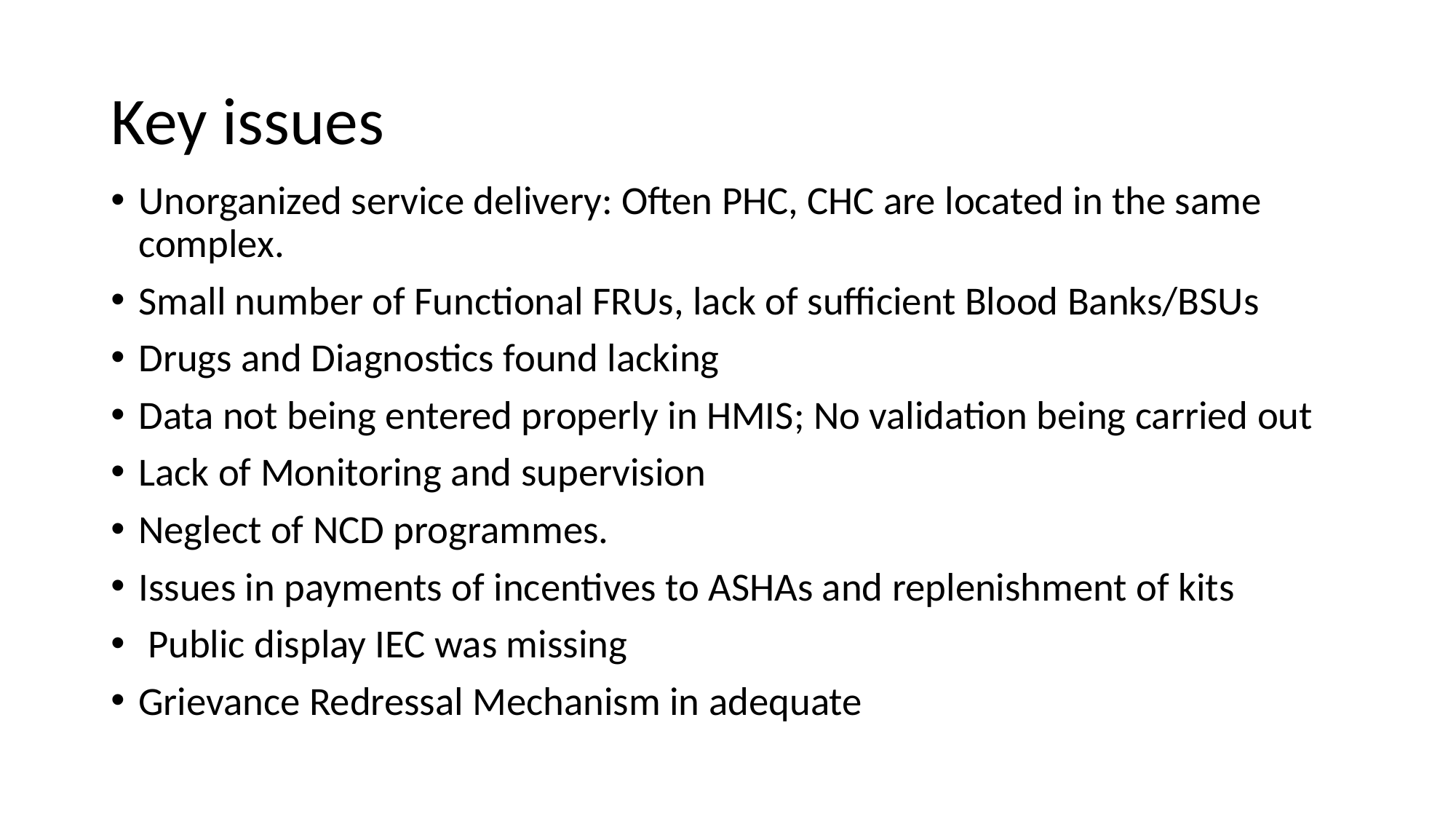

# Key issues
Unorganized service delivery: Often PHC, CHC are located in the same complex.
Small number of Functional FRUs, lack of sufficient Blood Banks/BSUs
Drugs and Diagnostics found lacking
Data not being entered properly in HMIS; No validation being carried out
Lack of Monitoring and supervision
Neglect of NCD programmes.
Issues in payments of incentives to ASHAs and replenishment of kits
 Public display IEC was missing
Grievance Redressal Mechanism in adequate